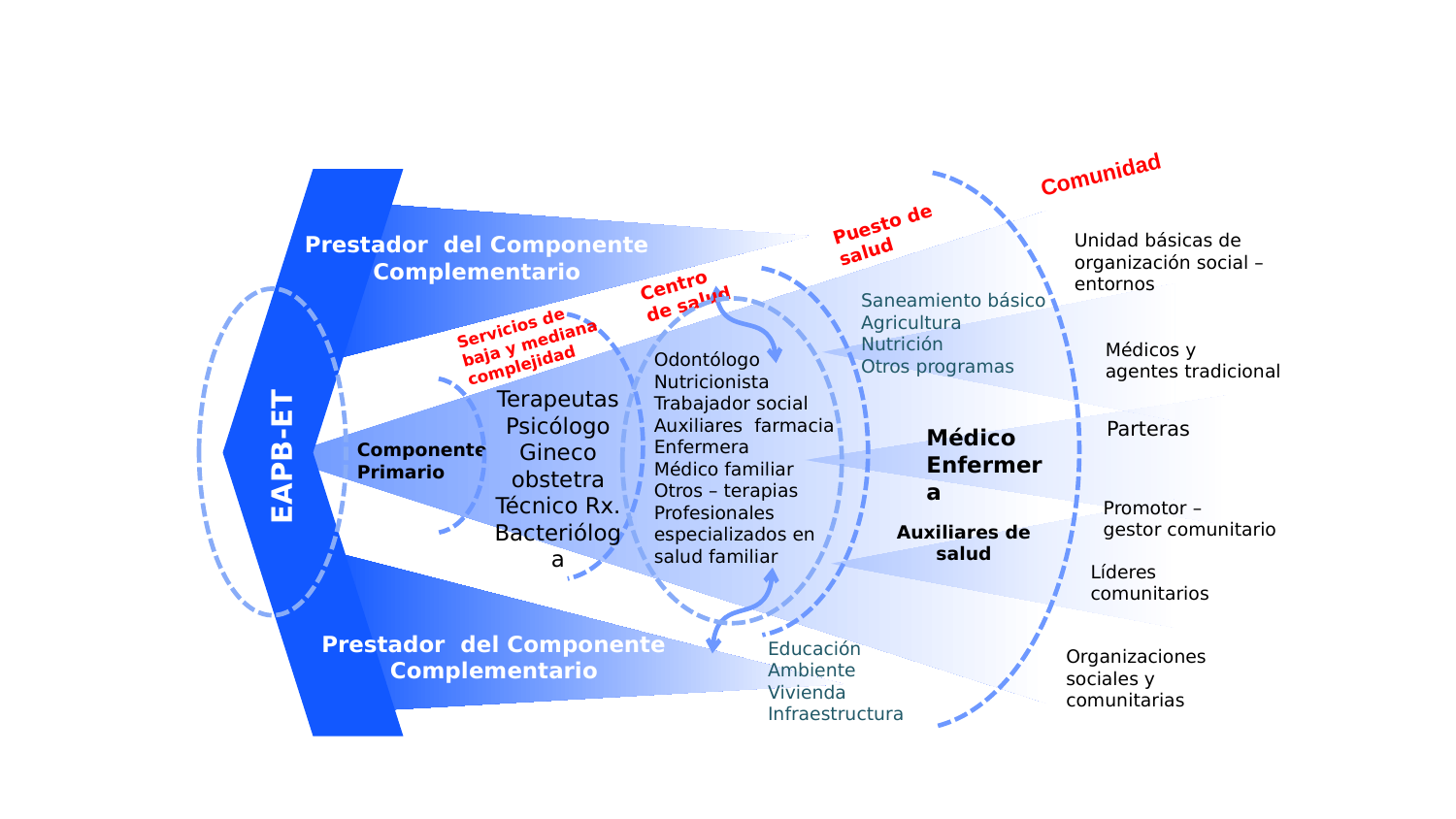

Comunidad

Puesto de salud
Unidad básicas de organización social – entornos

Prestador  del Componente
Complementario

Centro
de salud

Saneamiento básico
Agricultura
Nutrición
Otros programas

Servicios de baja y mediana
complejidad

Médicos y
agentes tradicional
Odontólogo
Nutricionista
Trabajador social
Auxiliares  farmacia
Enfermera
Médico familiar
Otros – terapias Profesionales especializados en
salud familiar

Terapeutas
Psicólogo
Gineco obstetra
Técnico Rx.
Bacterióloga

Parteras
Médico
Enfermera
Componente
Primario
EAPB-ET
Promotor –
gestor comunitario
Auxiliares de salud
Líderes comunitarios
Prestador  del Componente
Complementario
Educación Ambiente
Vivienda
Infraestructura
Organizaciones sociales y comunitarias